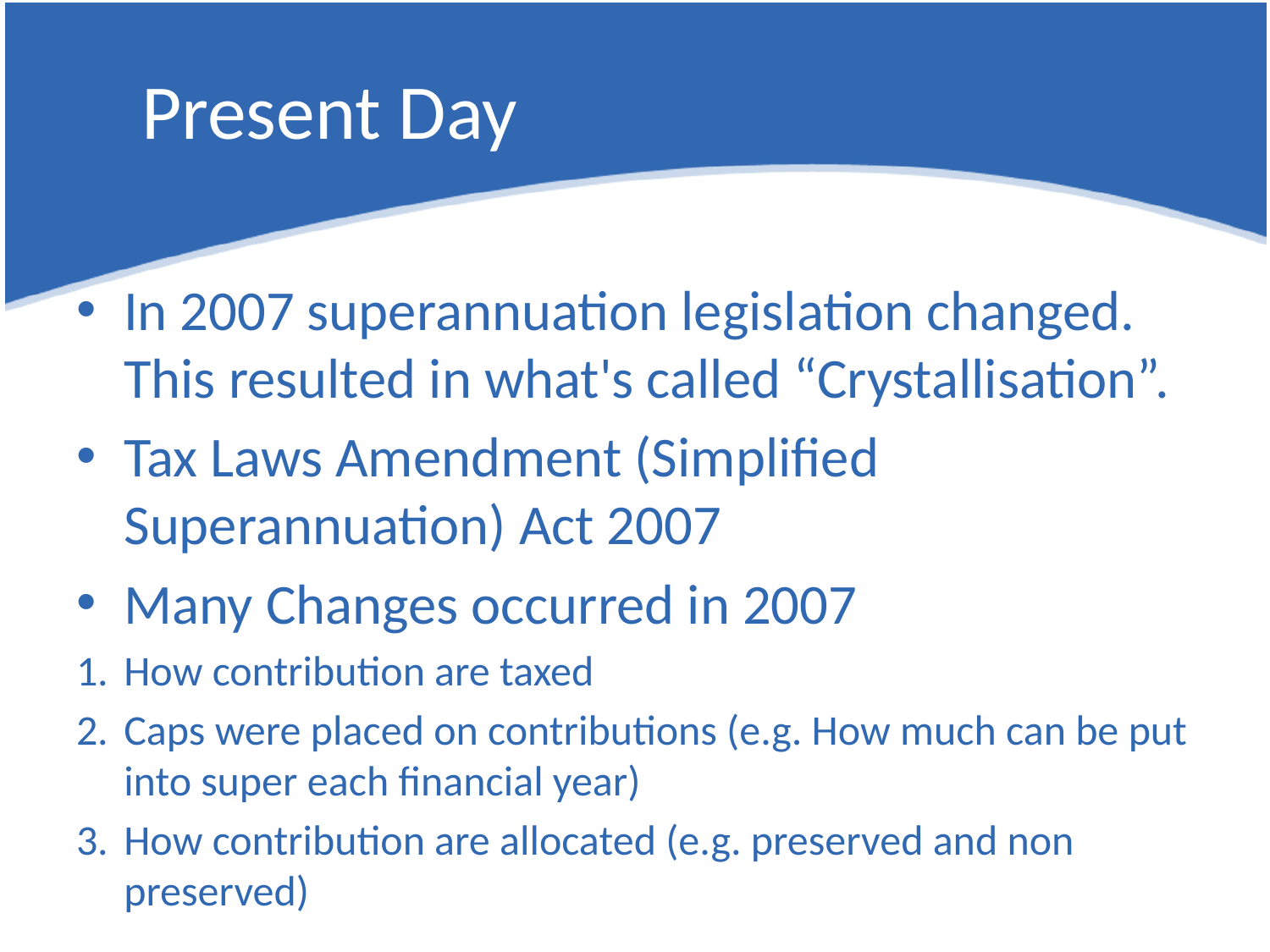

Present Day
In 2007 superannuation legislation changed. This resulted in what's called “Crystallisation”.
Tax Laws Amendment (Simplified Superannuation) Act 2007
Many Changes occurred in 2007
How contribution are taxed
Caps were placed on contributions (e.g. How much can be put into super each financial year)
How contribution are allocated (e.g. preserved and non preserved)